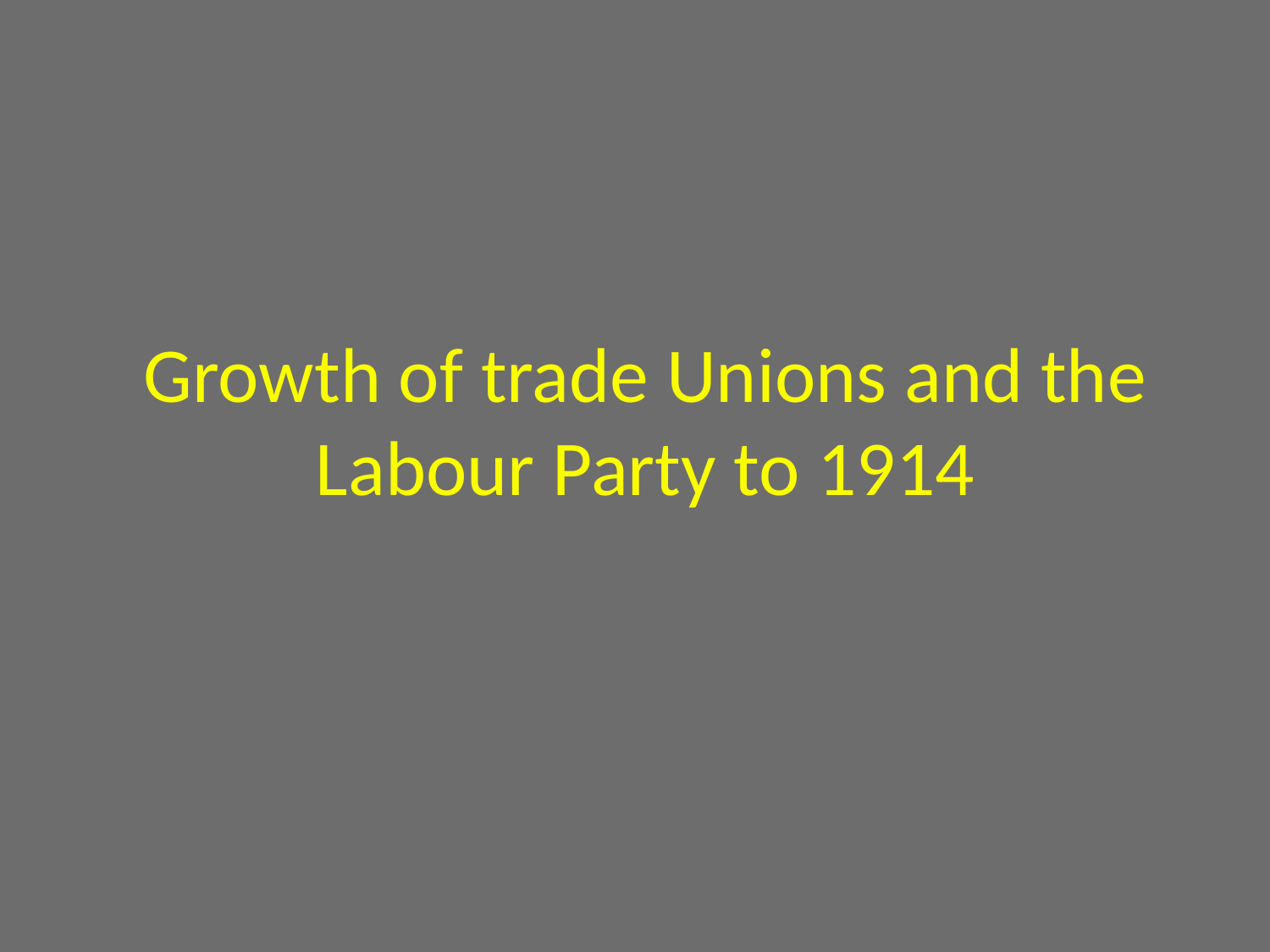

# Growth of trade Unions and the Labour Party to 1914